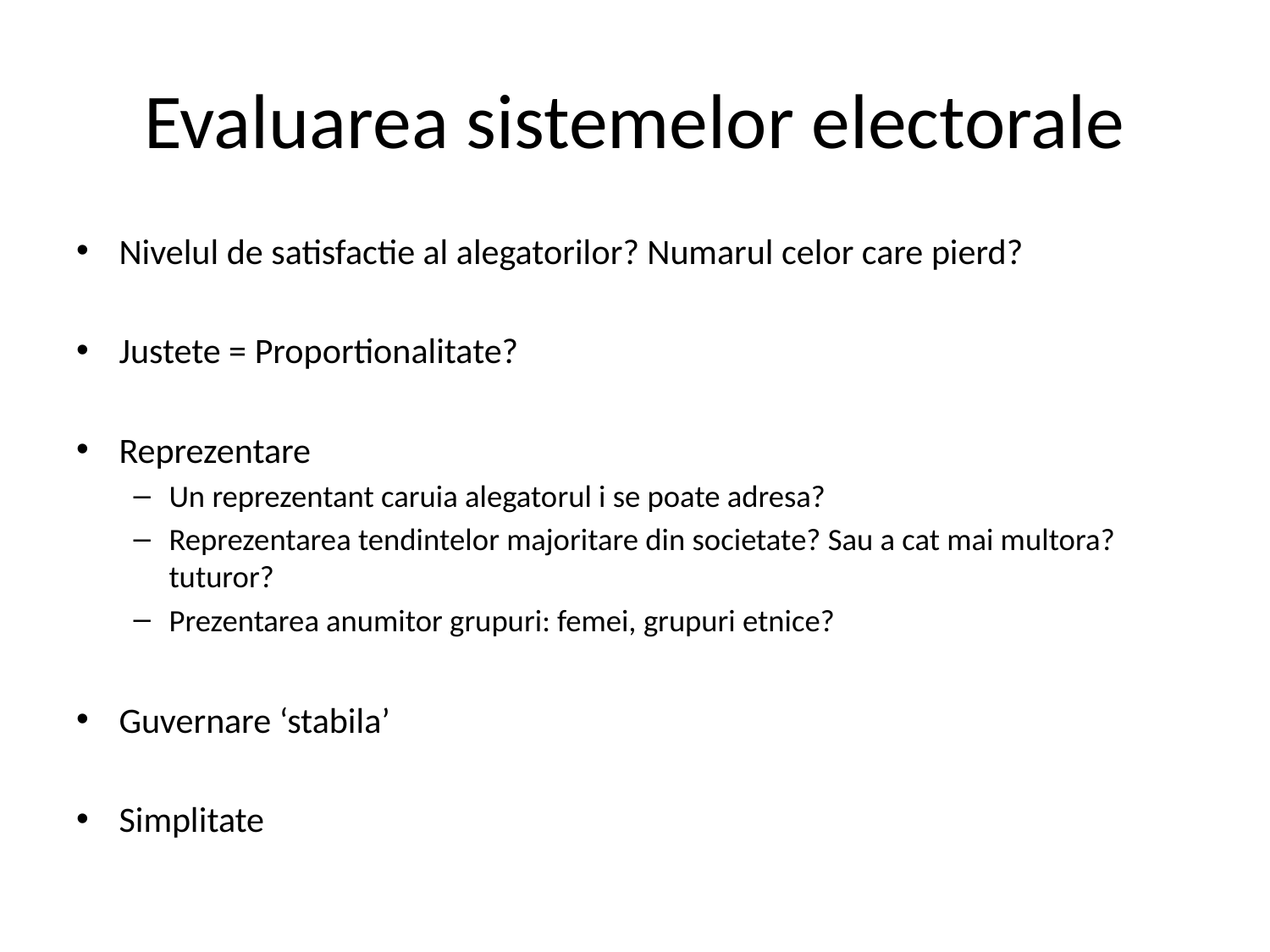

# Evaluarea sistemelor electorale
Nivelul de satisfactie al alegatorilor? Numarul celor care pierd?

Justete = Proportionalitate?

Reprezentare
Un reprezentant caruia alegatorul i se poate adresa?
Reprezentarea tendintelor majoritare din societate? Sau a cat mai multora? tuturor?
Prezentarea anumitor grupuri: femei, grupuri etnice?

Guvernare ‘stabila’

Simplitate